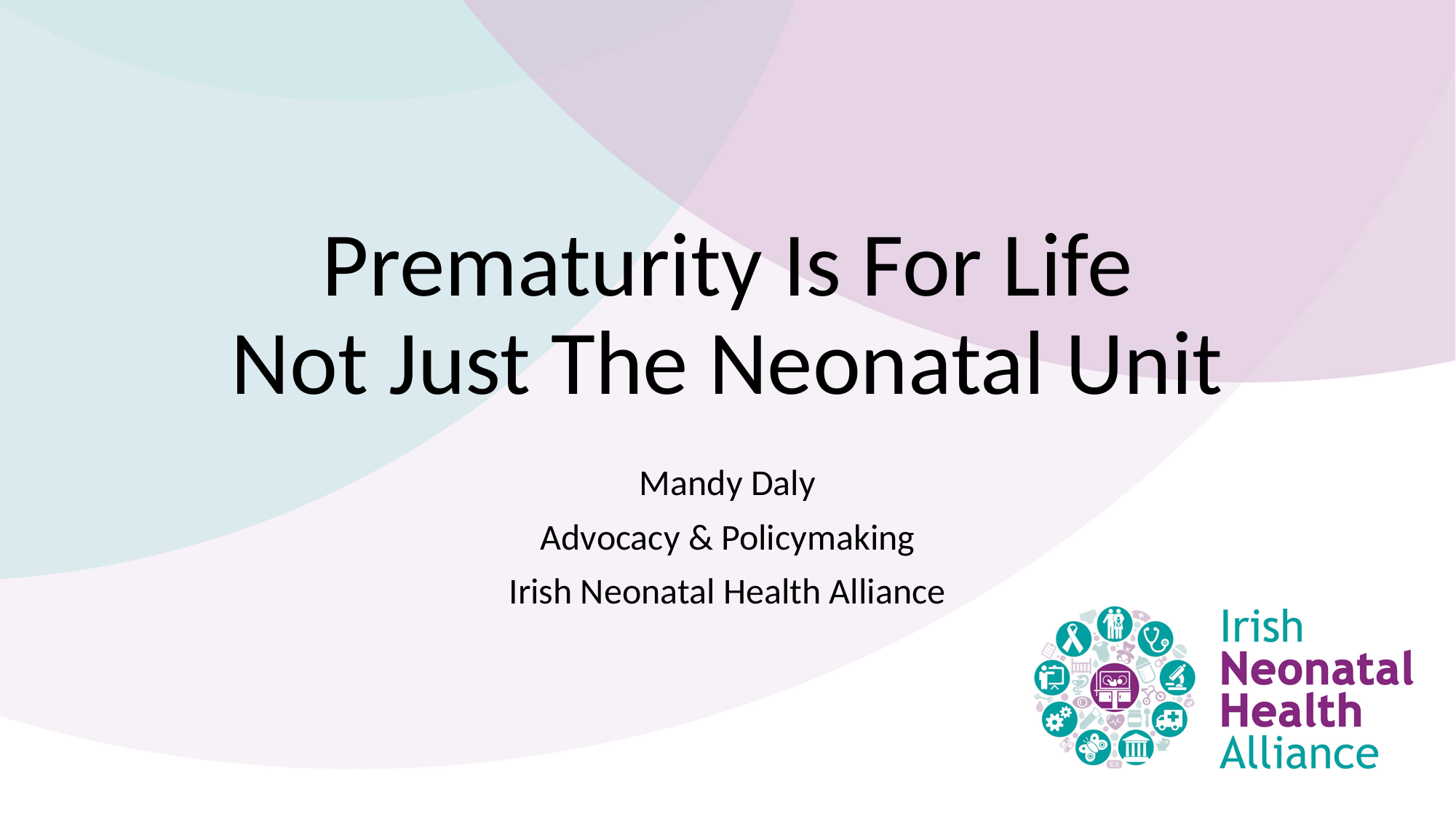

# Prematurity Is For Life Not Just The Neonatal Unit
Mandy Daly
Advocacy & Policymaking
Irish Neonatal Health Alliance